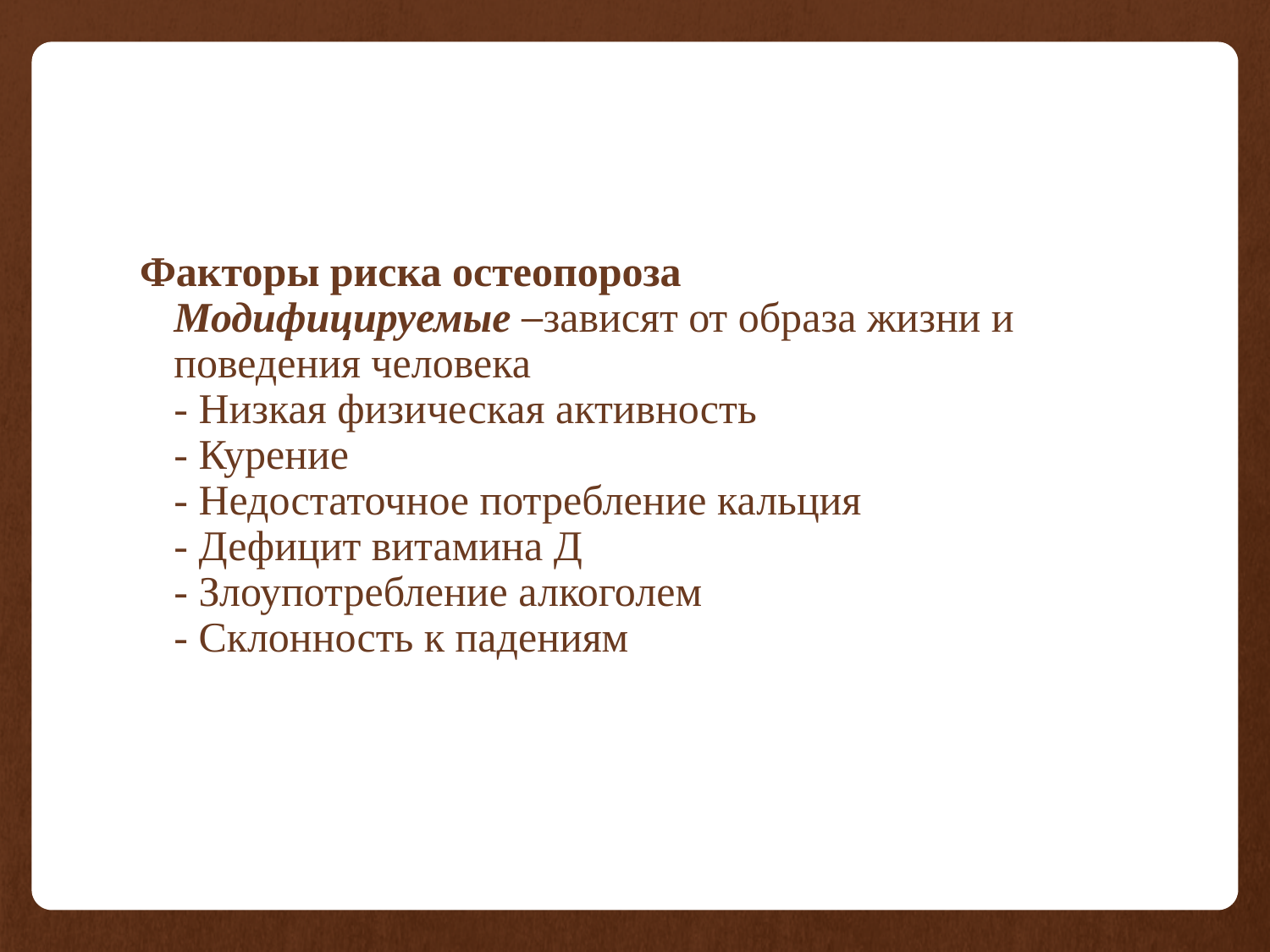

Факторы риска остеопороза
Модифицируемые –зависят от образа жизни и поведения человека
- Низкая физическая активность
- Курение
- Недостаточное потребление кальция
- Дефицит витамина Д
- Злоупотребление алкоголем
- Склонность к падениям